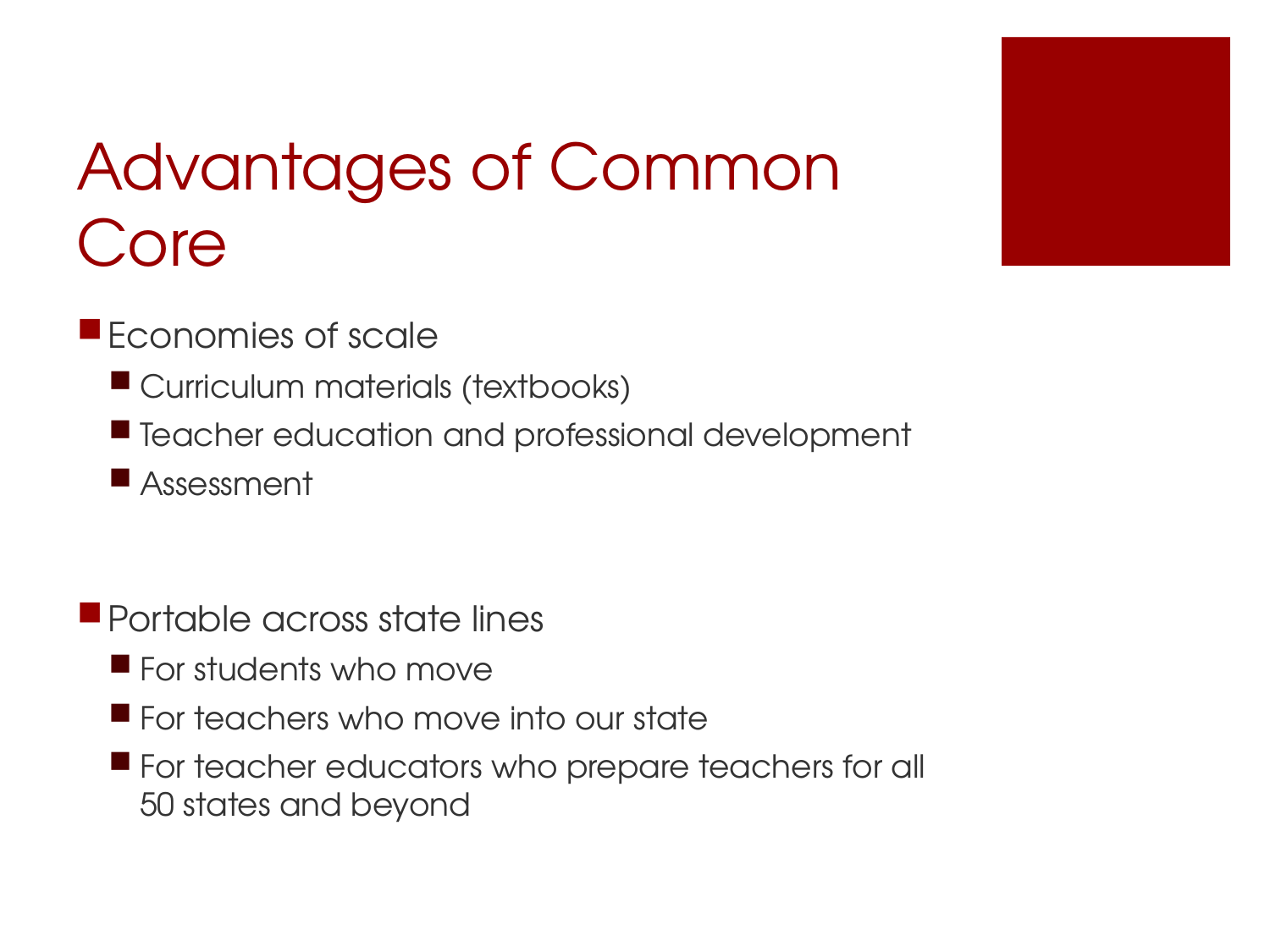

# Advantages of Common Core
Economies of scale
Curriculum materials (textbooks)
Teacher education and professional development
Assessment

Portable across state lines
For students who move
For teachers who move into our state
For teacher educators who prepare teachers for all 50 states and beyond